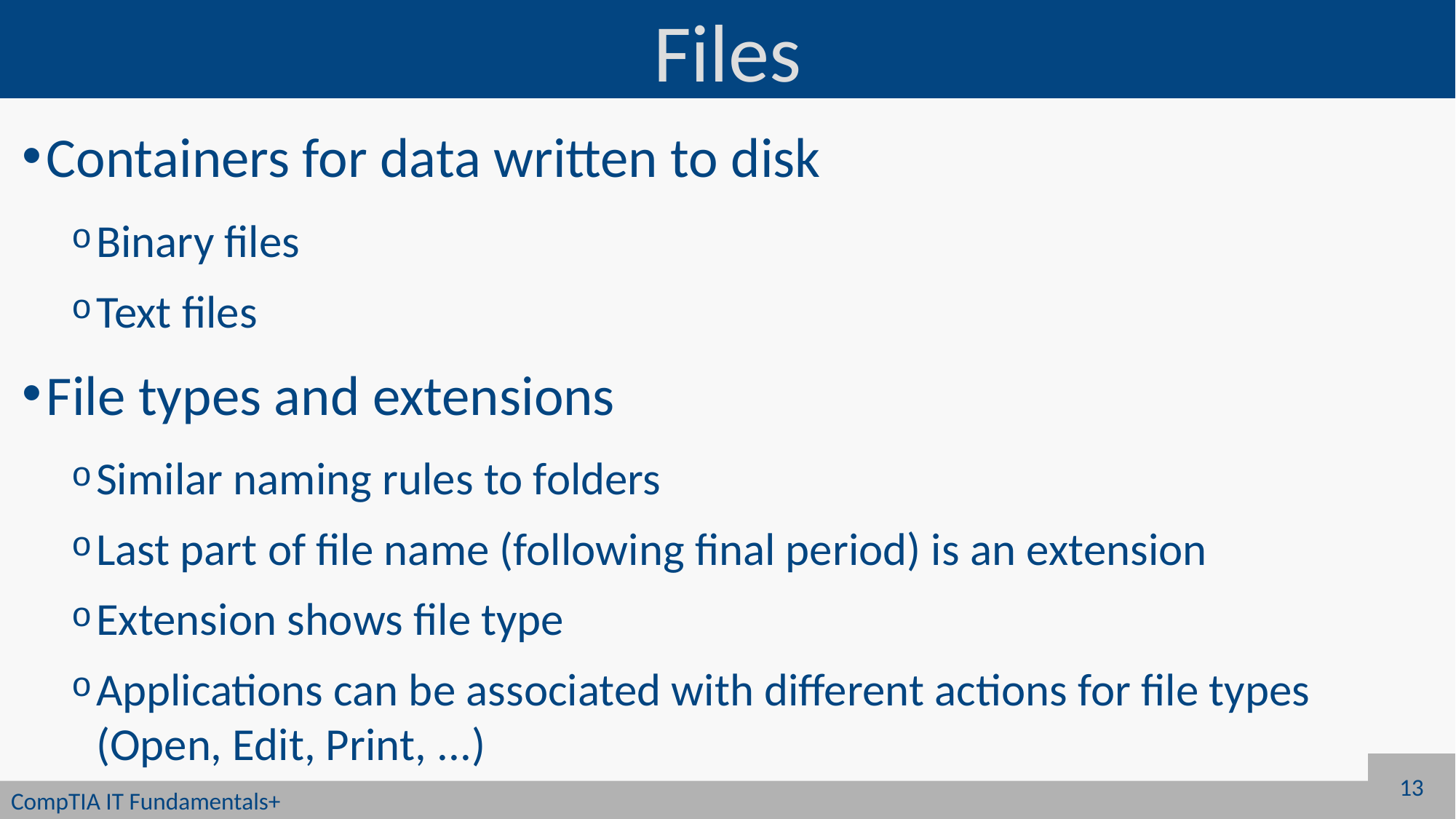

# Files
Containers for data written to disk
Binary files
Text files
File types and extensions
Similar naming rules to folders
Last part of file name (following final period) is an extension
Extension shows file type
Applications can be associated with different actions for file types (Open, Edit, Print, ...)
13
CompTIA IT Fundamentals+